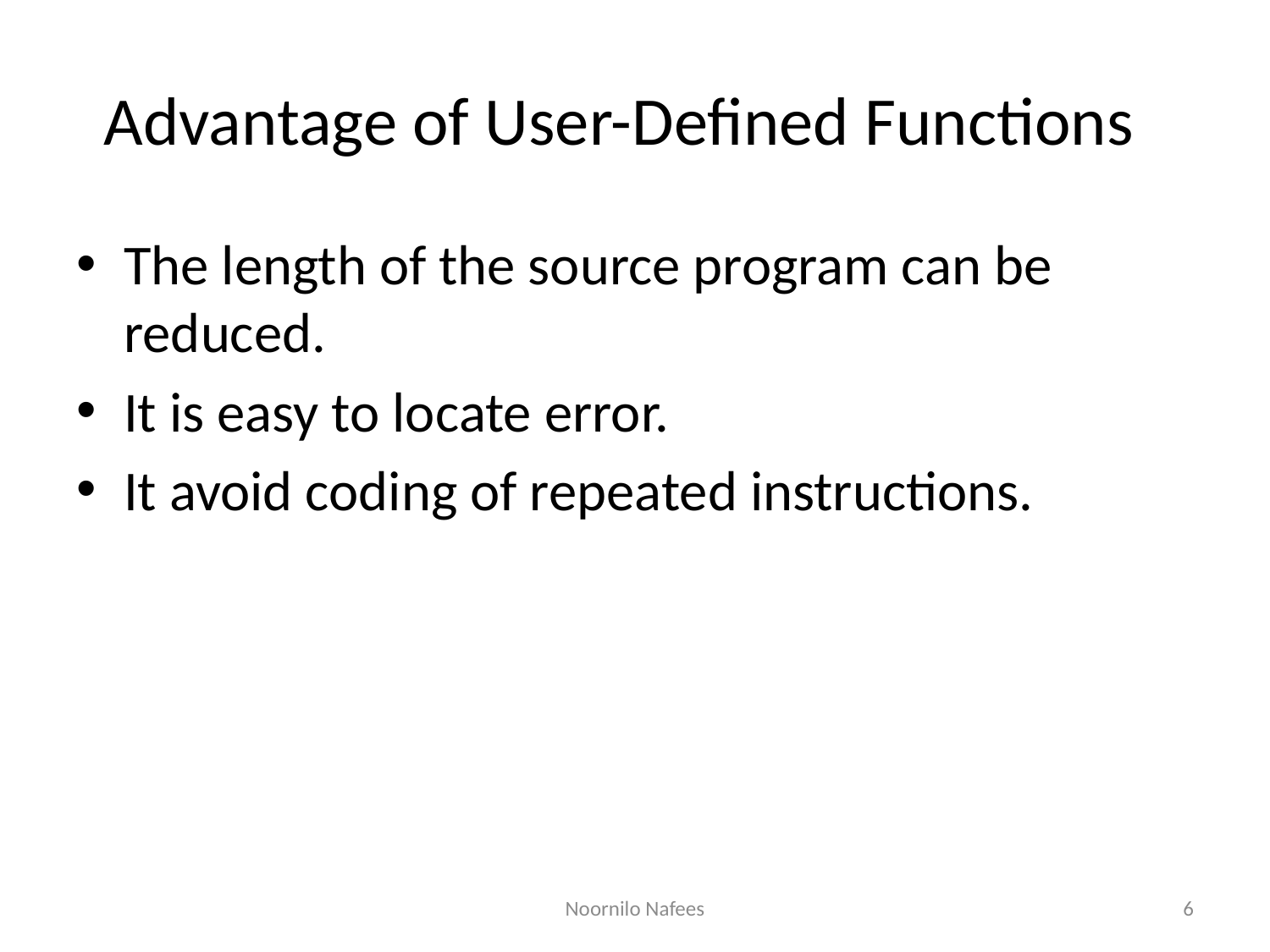

# Advantage of User-Defined Functions
The length of the source program can be reduced.
It is easy to locate error.
It avoid coding of repeated instructions.
Noornilo Nafees
6